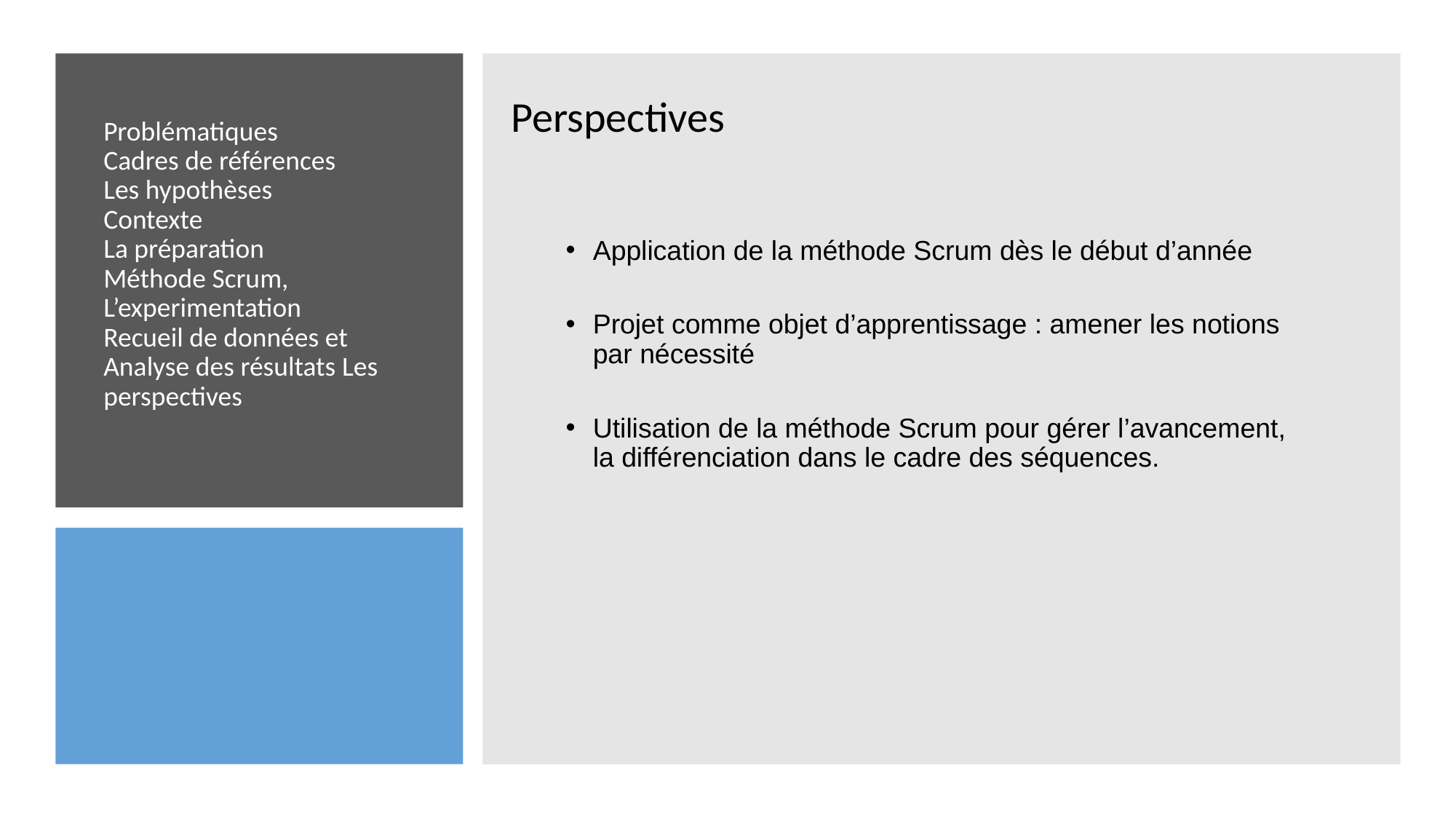

Problématiques
Cadres de références
Les hypothèses
Contexte
La préparation
Méthode Scrum,
L’experimentation
Recueil de données et Analyse des résultats Les perspectives
Perspectives

Application de la méthode Scrum dès le début d’année

Projet comme objet d’apprentissage : amener les notions par nécessité

Utilisation de la méthode Scrum pour gérer l’avancement, la différenciation dans le cadre des séquences.